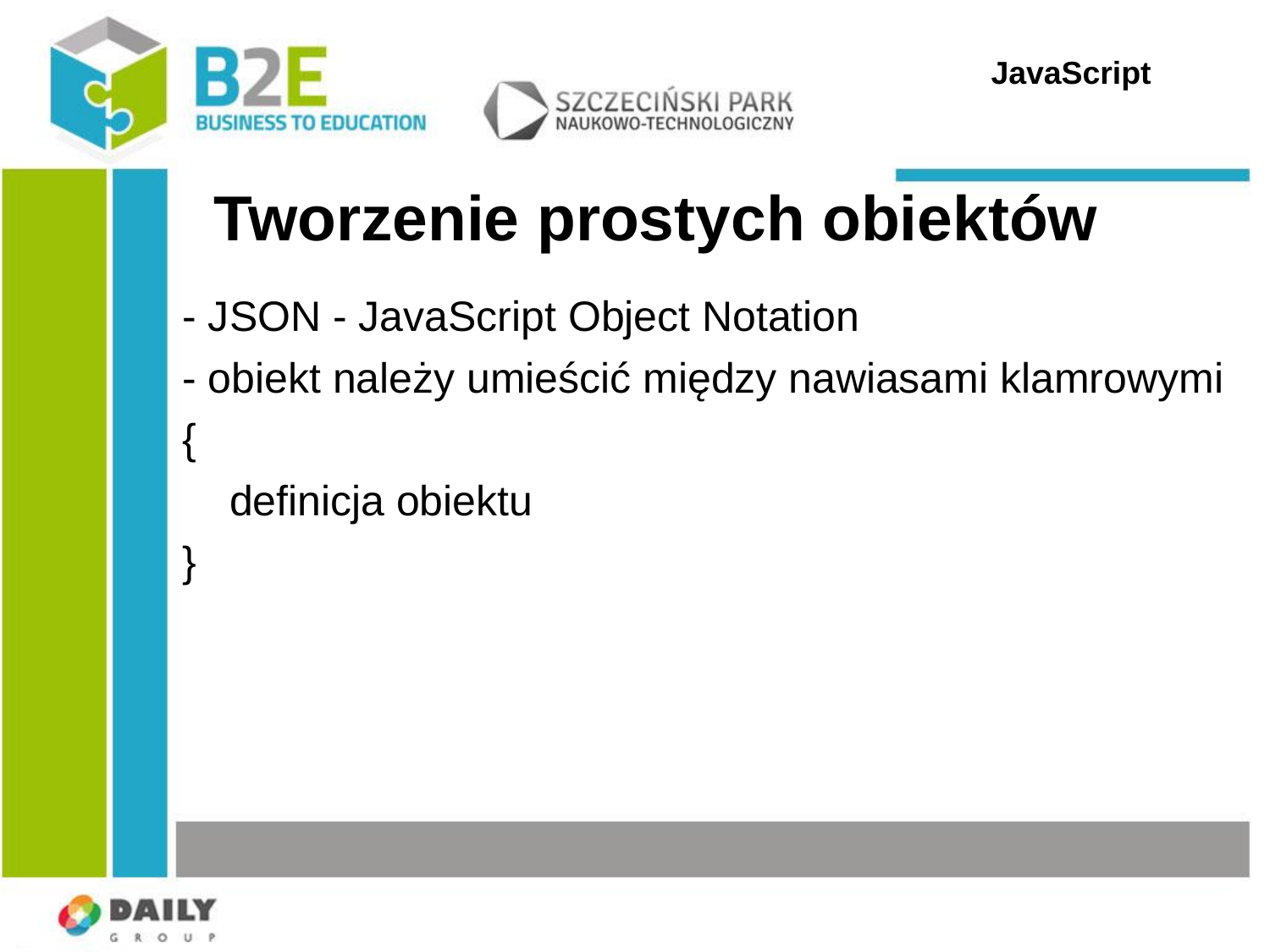

JavaScript
# Tworzenie prostych obiektów
- JSON - JavaScript Object Notation
- obiekt należy umieścić między nawiasami klamrowymi
{
    definicja obiektu
}